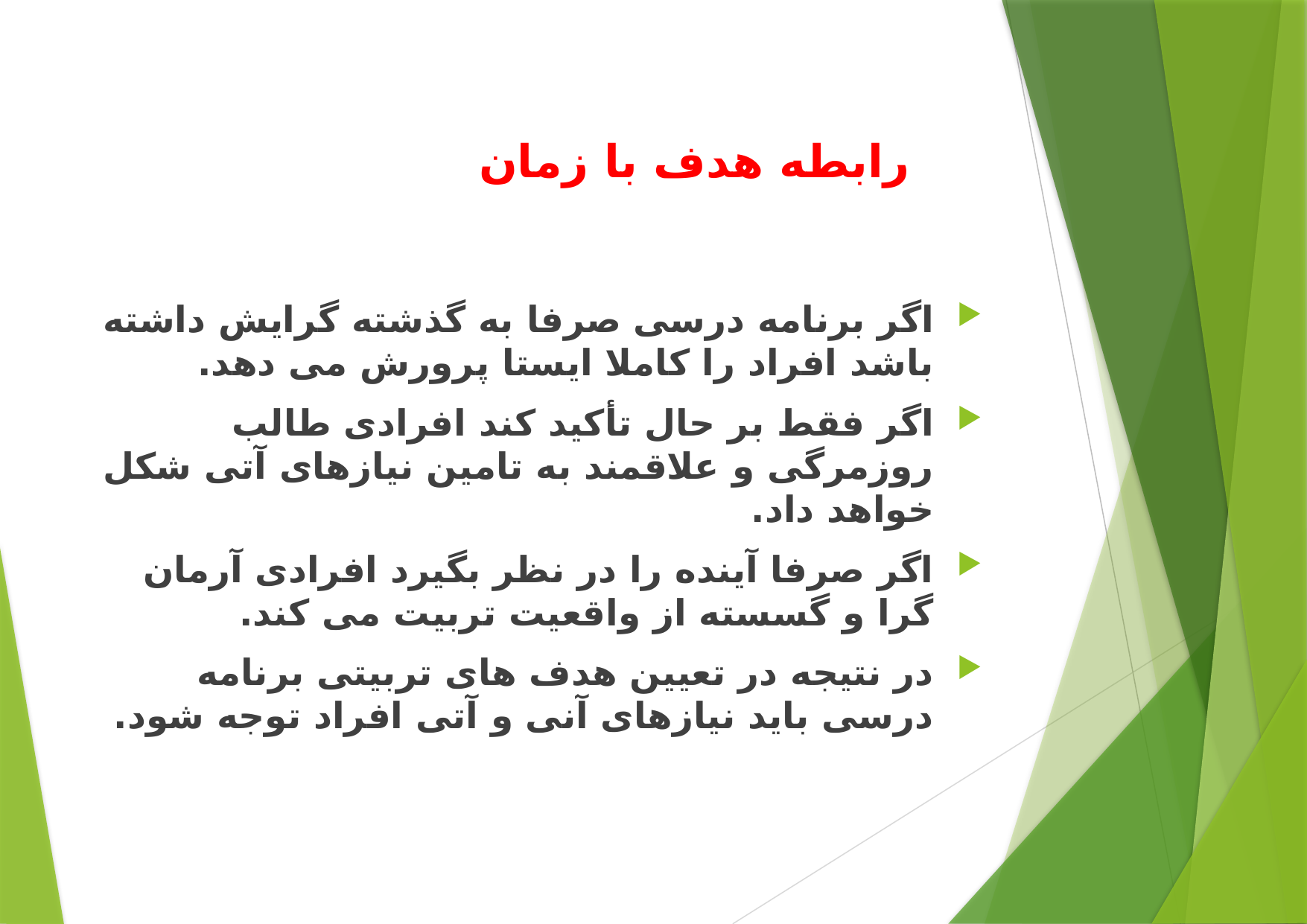

# رابطه هدف با زمان
اگر برنامه درسی صرفا به گذشته گرایش داشته باشد افراد را کاملا ایستا پرورش می دهد.
اگر فقط بر حال تأکید کند افرادی طالب روزمرگی و علاقمند به تامین نیازهای آتی شکل خواهد داد.
اگر صرفا آینده را در نظر بگیرد افرادی آرمان گرا و گسسته از واقعیت تربیت می کند.
در نتیجه در تعیین هدف های تربیتی برنامه درسی باید نیازهای آنی و آتی افراد توجه شود.